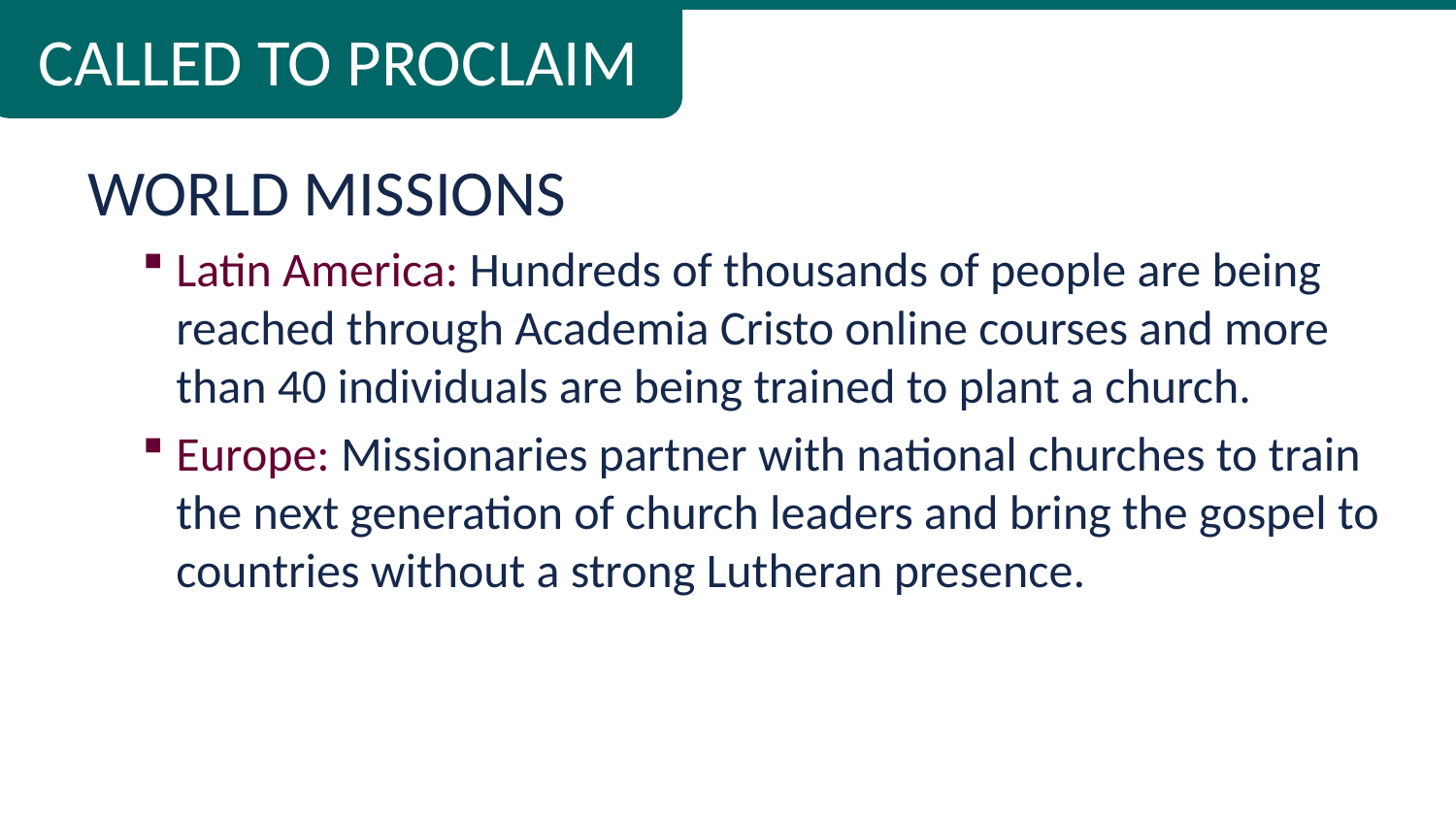

# CALLED TO PROCLAIM
WORLD MISSIONS
Latin America: Hundreds of thousands of people are being reached through Academia Cristo online courses and more than 40 individuals are being trained to plant a church.
Europe: Missionaries partner with national churches to train the next generation of church leaders and bring the gospel to countries without a strong Lutheran presence.